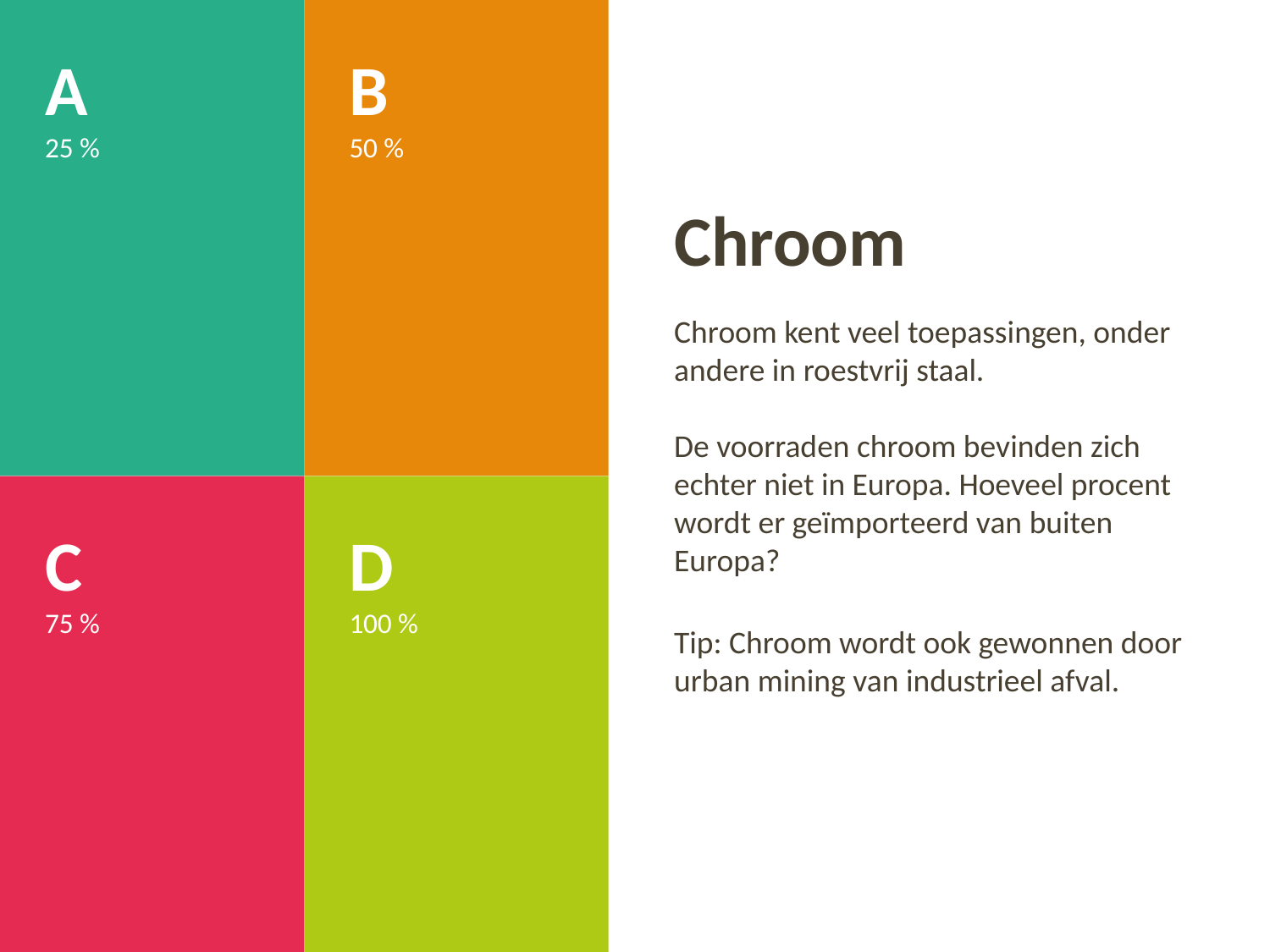

A
25 %
B
50 %
# Chroom
Chroom kent veel toepassingen, onder andere in roestvrij staal.
De voorraden chroom bevinden zich echter niet in Europa. Hoeveel procent wordt er geïmporteerd van buiten Europa?
Tip: Chroom wordt ook gewonnen door urban mining van industrieel afval.
C
75 %
D
100 %